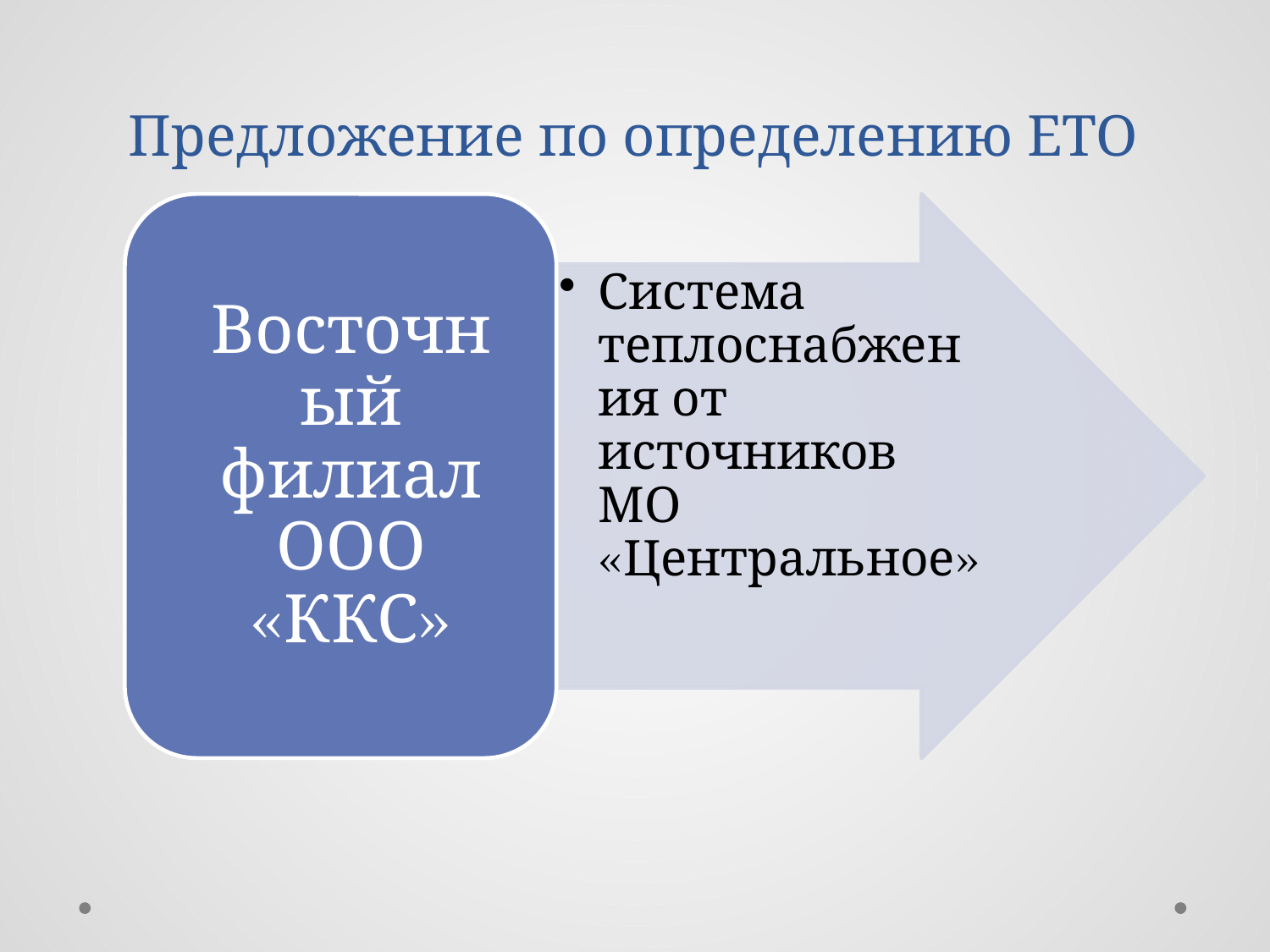

# Предложение по определению ЕТО
Система теплоснабжения от источников МО «Центральное»
Восточный филиал ООО «ККС»